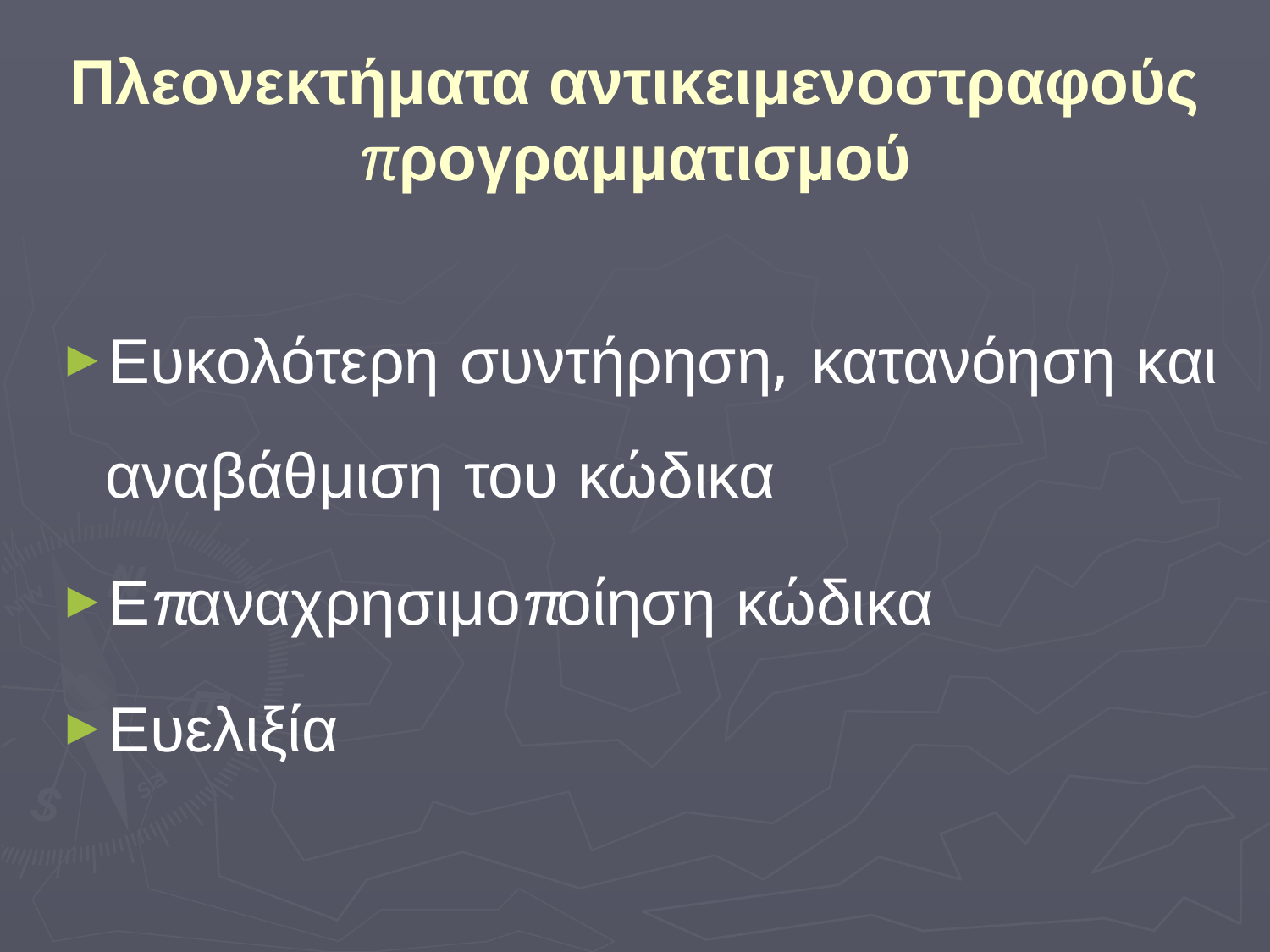

Πλεονεκτήματα αντικειμενοστραφούς προγραμματισμού
Ευκολότερη συντήρηση, κατανόηση και αναβάθμιση του κώδικα
Επαναχρησιμοποίηση κώδικα
Ευελιξία